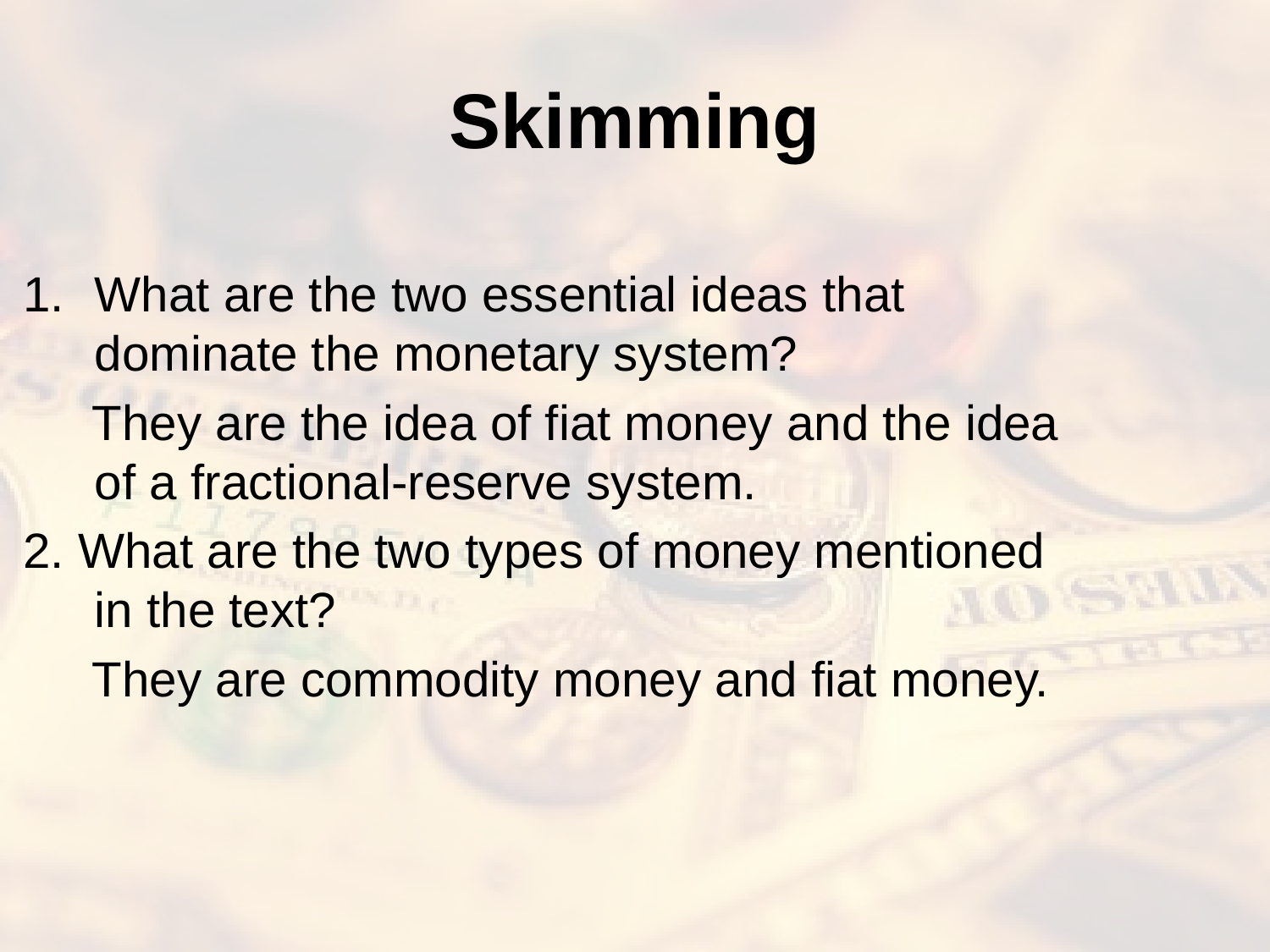

# Skimming
What are the two essential ideas that dominate the monetary system?
     They are the idea of fiat money and the idea of a fractional-reserve system.
2. What are the two types of money mentioned in the text?
     They are commodity money and fiat money.